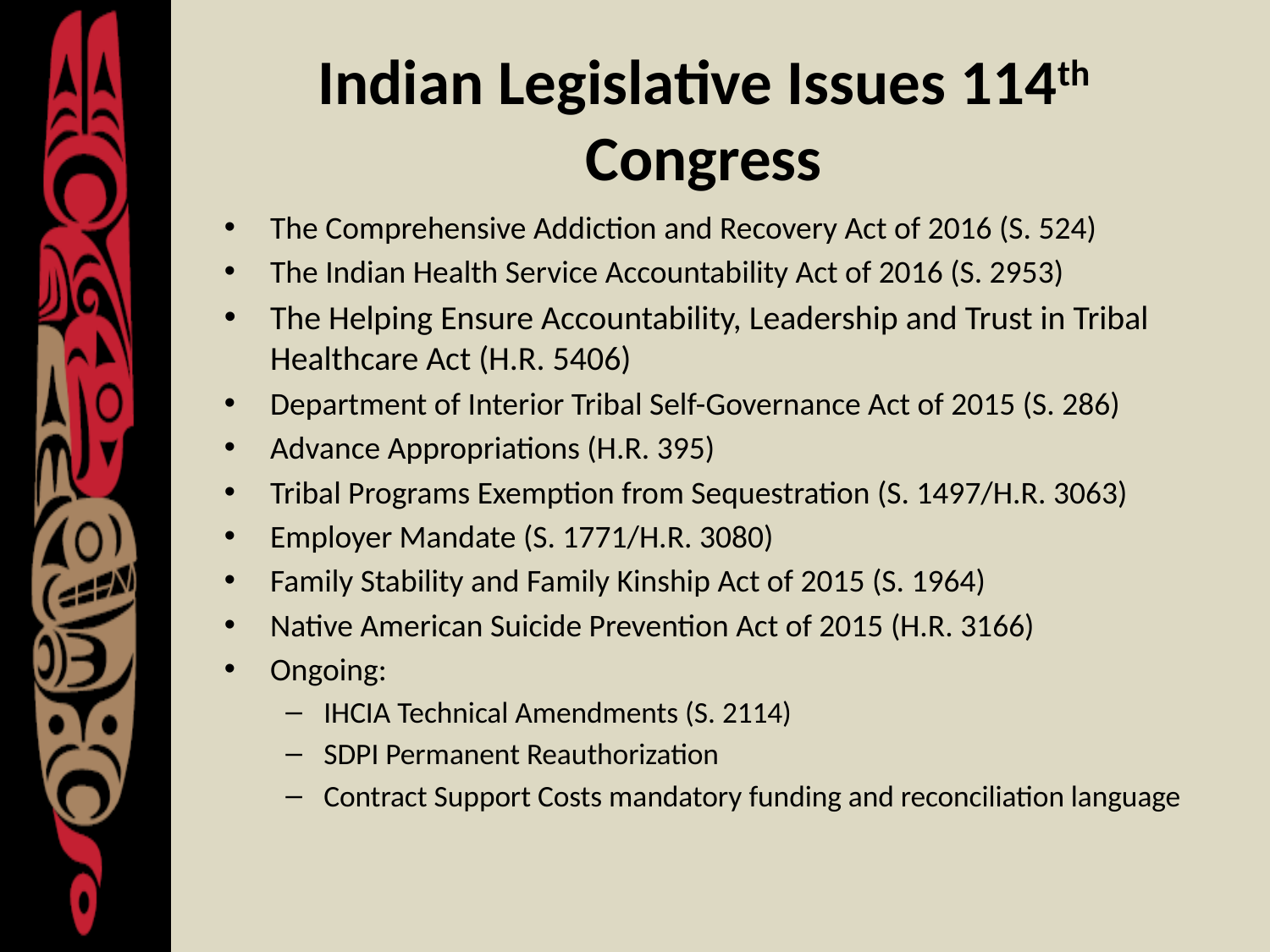

# Indian Legislative Issues 114th Congress
The Comprehensive Addiction and Recovery Act of 2016 (S. 524)
The Indian Health Service Accountability Act of 2016 (S. 2953)
The Helping Ensure Accountability, Leadership and Trust in Tribal Healthcare Act (H.R. 5406)
Department of Interior Tribal Self-Governance Act of 2015 (S. 286)
Advance Appropriations (H.R. 395)
Tribal Programs Exemption from Sequestration (S. 1497/H.R. 3063)
Employer Mandate (S. 1771/H.R. 3080)
Family Stability and Family Kinship Act of 2015 (S. 1964)
Native American Suicide Prevention Act of 2015 (H.R. 3166)
Ongoing:
IHCIA Technical Amendments (S. 2114)
SDPI Permanent Reauthorization
Contract Support Costs mandatory funding and reconciliation language